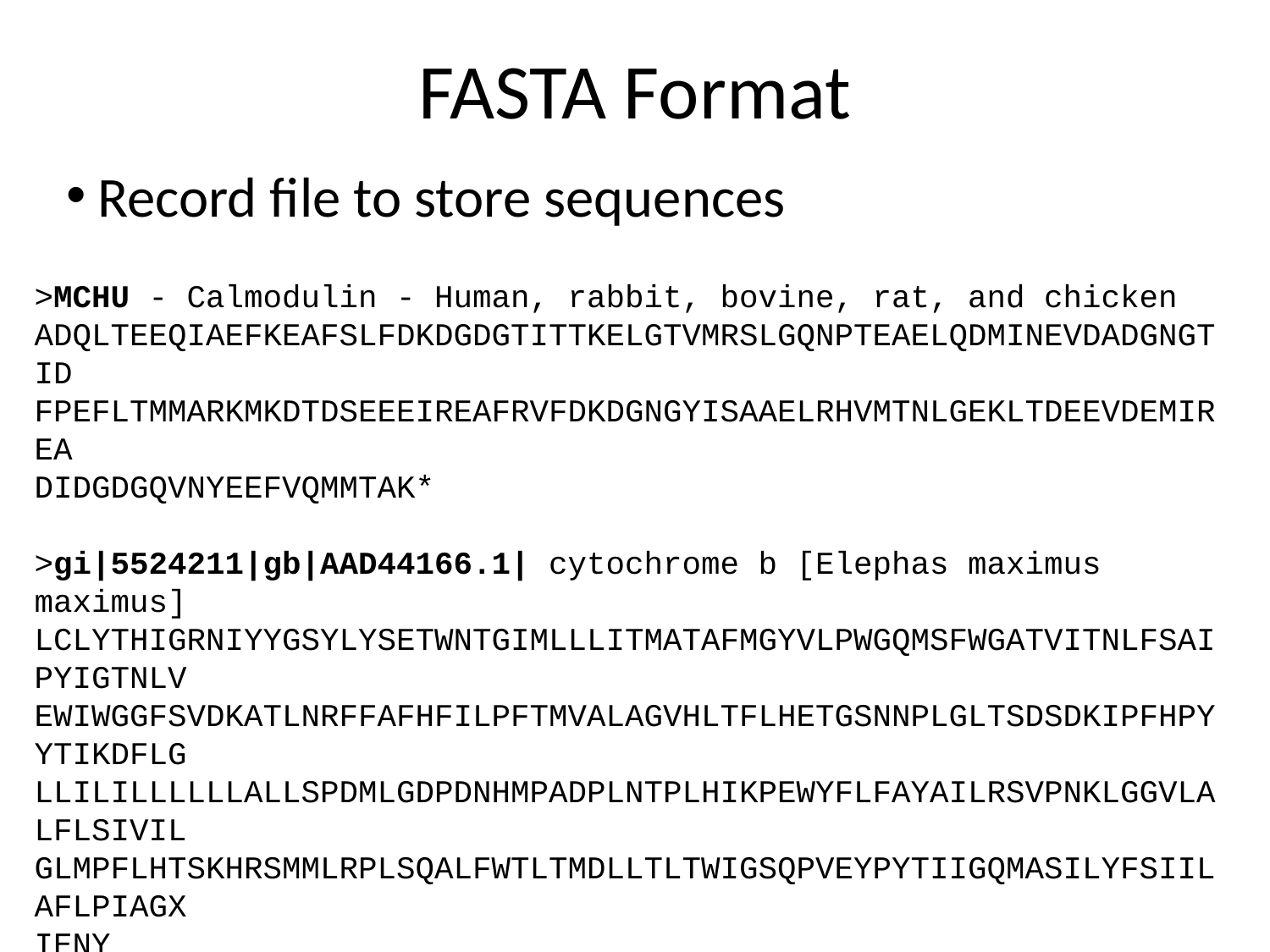

FASTA Format
Record file to store sequences
>MCHU - Calmodulin - Human, rabbit, bovine, rat, and chicken
ADQLTEEQIAEFKEAFSLFDKDGDGTITTKELGTVMRSLGQNPTEAELQDMINEVDADGNGTID
FPEFLTMMARKMKDTDSEEEIREAFRVFDKDGNGYISAAELRHVMTNLGEKLTDEEVDEMIREA
DIDGDGQVNYEEFVQMMTAK*

>gi|5524211|gb|AAD44166.1| cytochrome b [Elephas maximus maximus]
LCLYTHIGRNIYYGSYLYSETWNTGIMLLLITMATAFMGYVLPWGQMSFWGATVITNLFSAIPYIGTNLV
EWIWGGFSVDKATLNRFFAFHFILPFTMVALAGVHLTFLHETGSNNPLGLTSDSDKIPFHPYYTIKDFLG
LLILILLLLLLALLSPDMLGDPDNHMPADPLNTPLHIKPEWYFLFAYAILRSVPNKLGGVLALFLSIVIL
GLMPFLHTSKHRSMMLRPLSQALFWTLTMDLLTLTWIGSQPVEYPYTIIGQMASILYFSIILAFLPIAGX
IENY